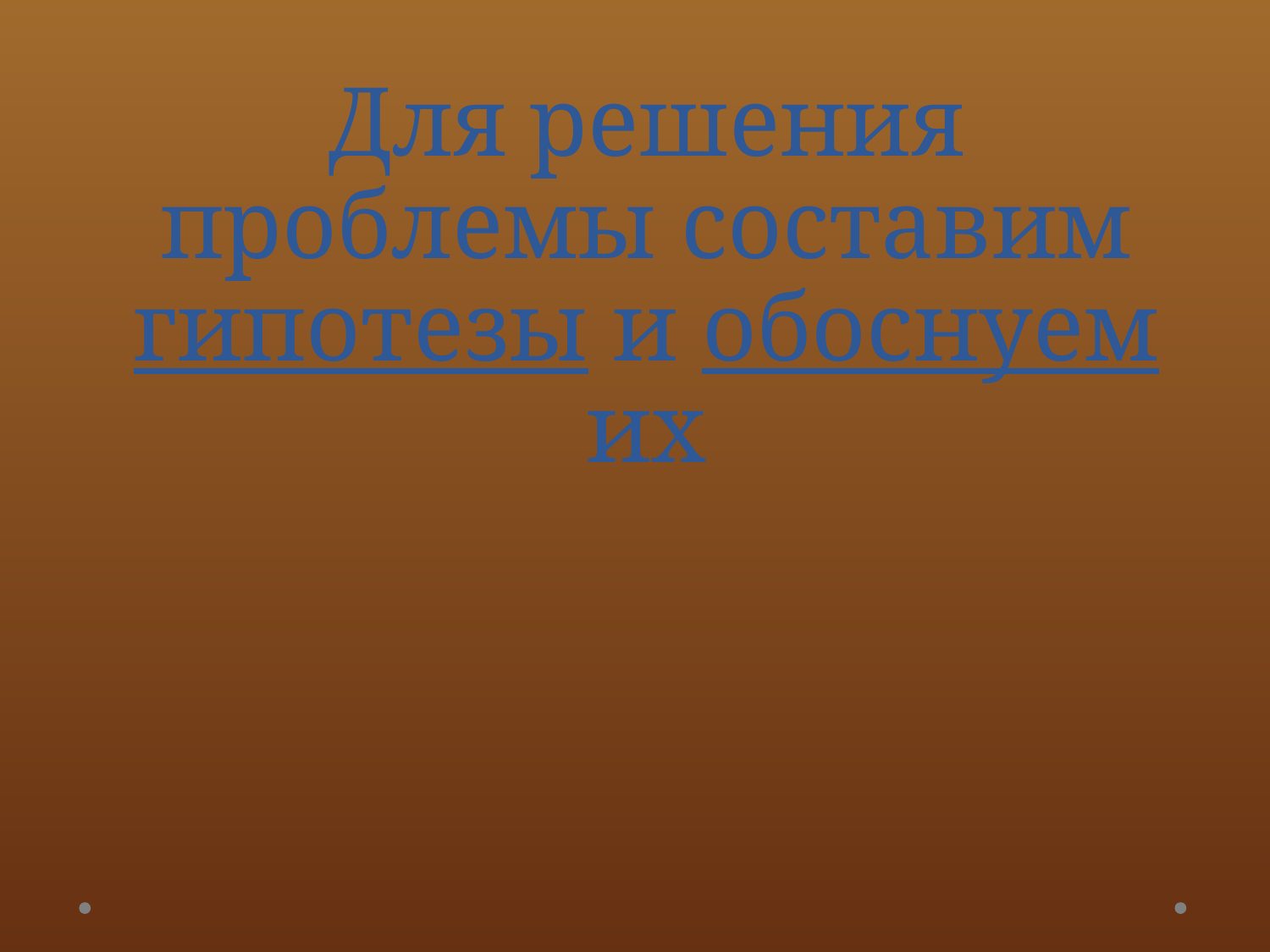

# Для решения проблемы составим гипотезы и обоснуем их